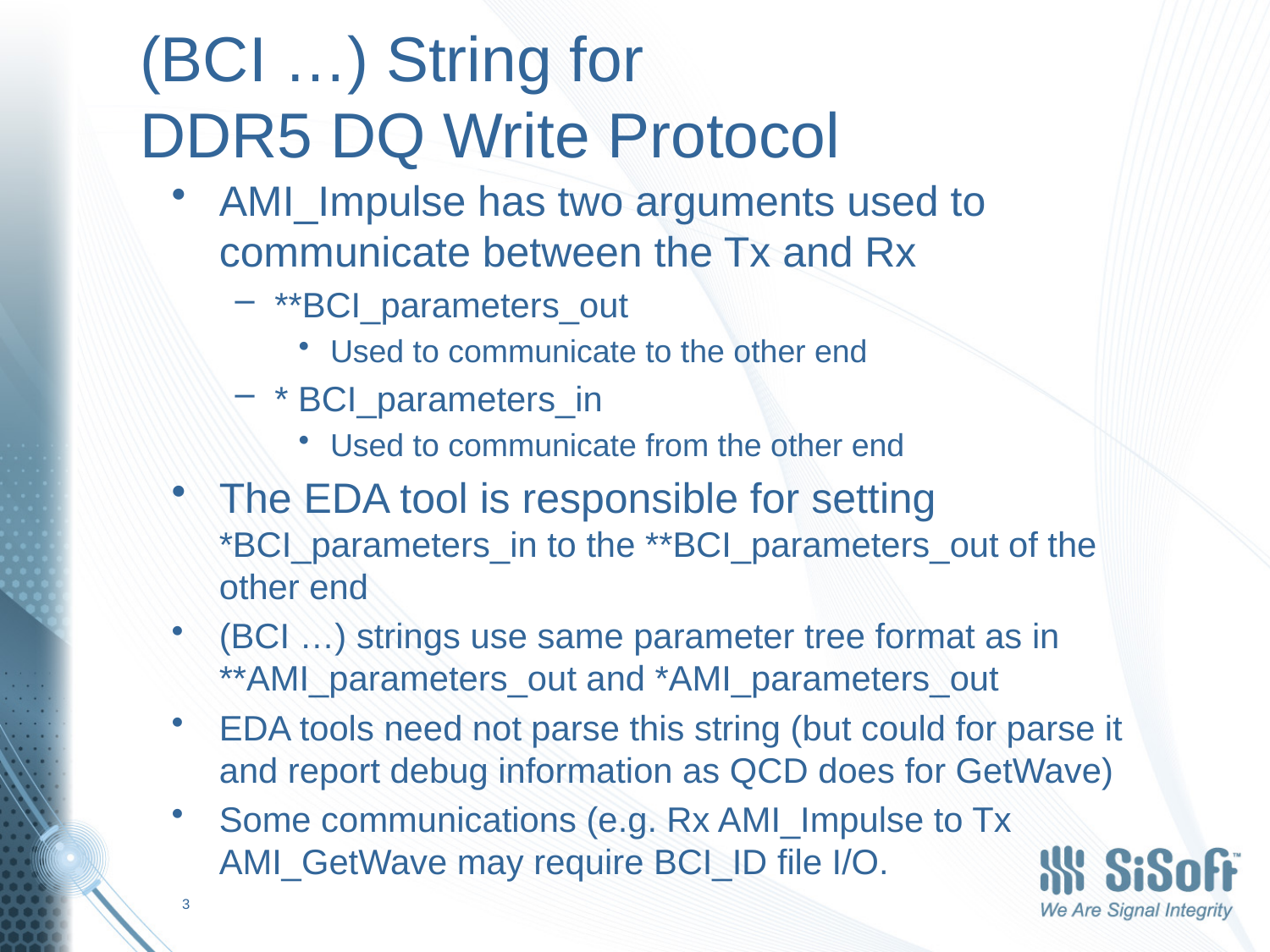

# (BCI …) String for DDR5 DQ Write Protocol
AMI_Impulse has two arguments used to communicate between the Tx and Rx
**BCI_parameters_out
Used to communicate to the other end
* BCI_parameters_in
Used to communicate from the other end
The EDA tool is responsible for setting *BCI_parameters_in to the **BCI_parameters_out of the other end
(BCI …) strings use same parameter tree format as in **AMI_parameters_out and *AMI_parameters_out
EDA tools need not parse this string (but could for parse it and report debug information as QCD does for GetWave)
Some communications (e.g. Rx AMI_Impulse to Tx AMI_GetWave may require BCI_ID file I/O.

3